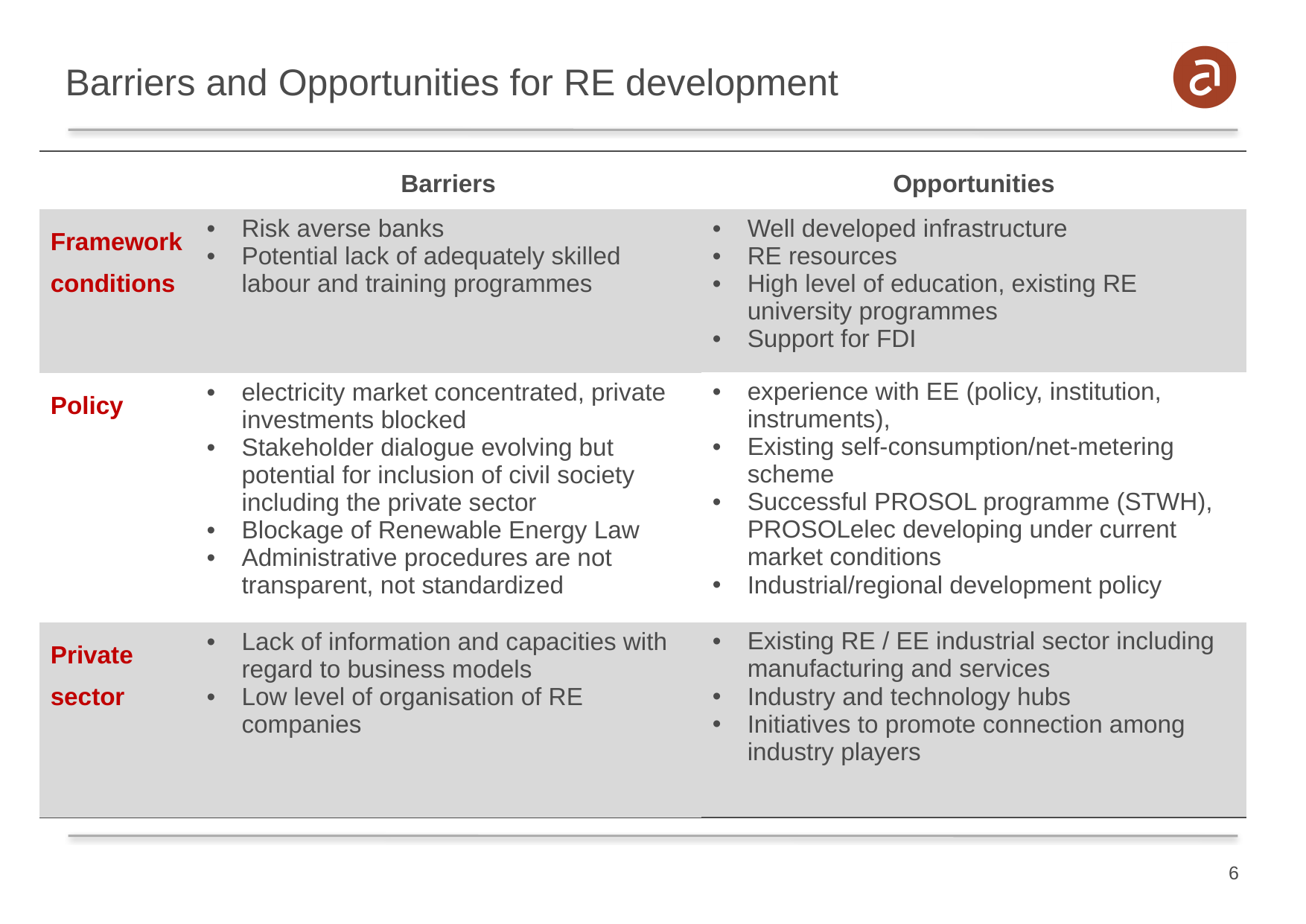

# Barriers and Opportunities for RE development
|  | Barriers |
| --- | --- |
| Framework conditions | Risk averse banks Potential lack of adequately skilled labour and training programmes |
| Policy | electricity market concentrated, private investments blocked Stakeholder dialogue evolving but potential for inclusion of civil society including the private sector Blockage of Renewable Energy Law Administrative procedures are not transparent, not standardized |
| Private sector | Lack of information and capacities with regard to business models Low level of organisation of RE companies |
| Opportunities |
| --- |
| Well developed infrastructure RE resources High level of education, existing RE university programmes Support for FDI |
| experience with EE (policy, institution, instruments), Existing self-consumption/net-metering scheme Successful PROSOL programme (STWH), PROSOLelec developing under current market conditions Industrial/regional development policy |
| Existing RE / EE industrial sector including manufacturing and services Industry and technology hubs Initiatives to promote connection among industry players |